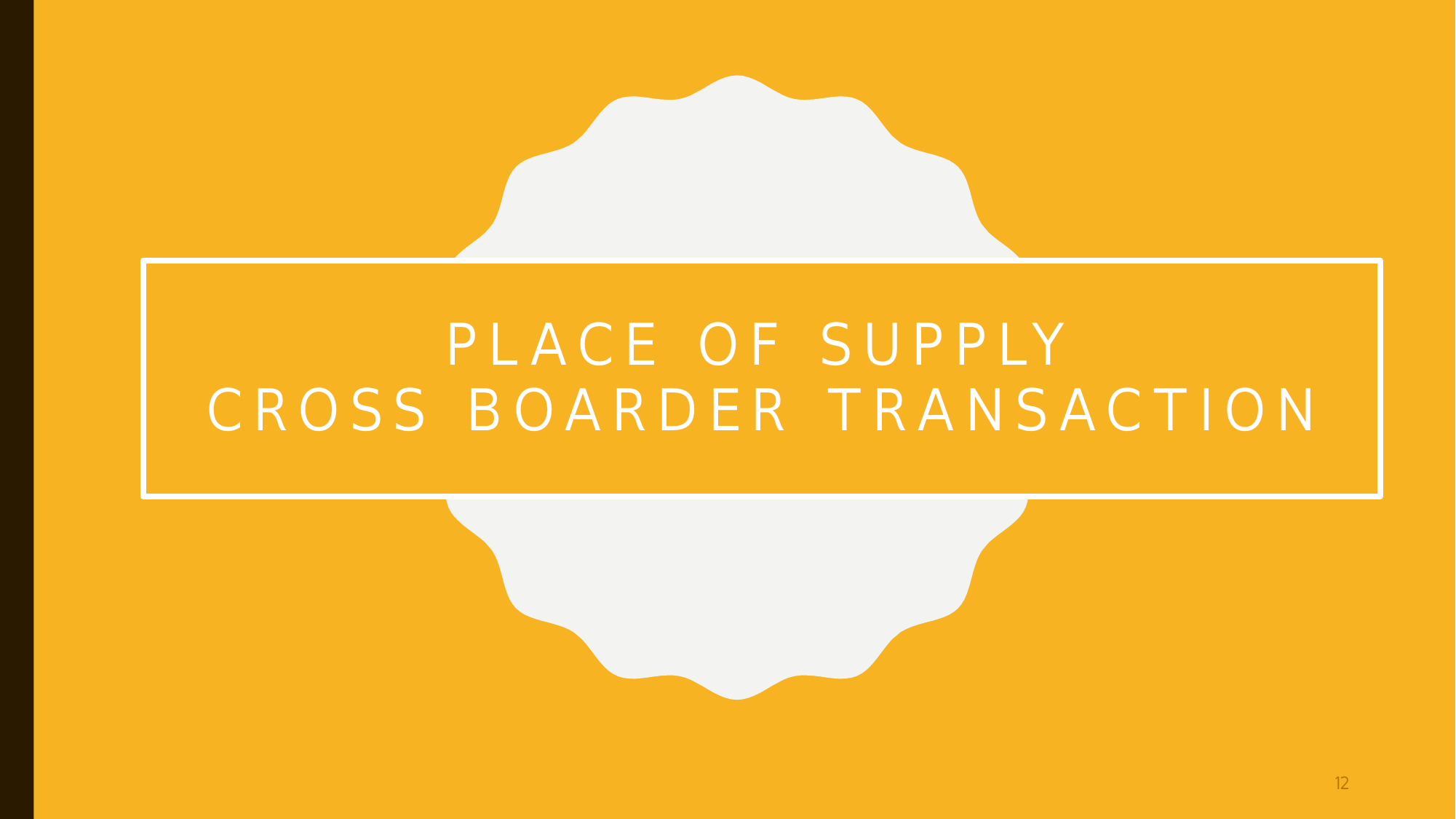

# Place of Supply Cross Boarder Transaction
12